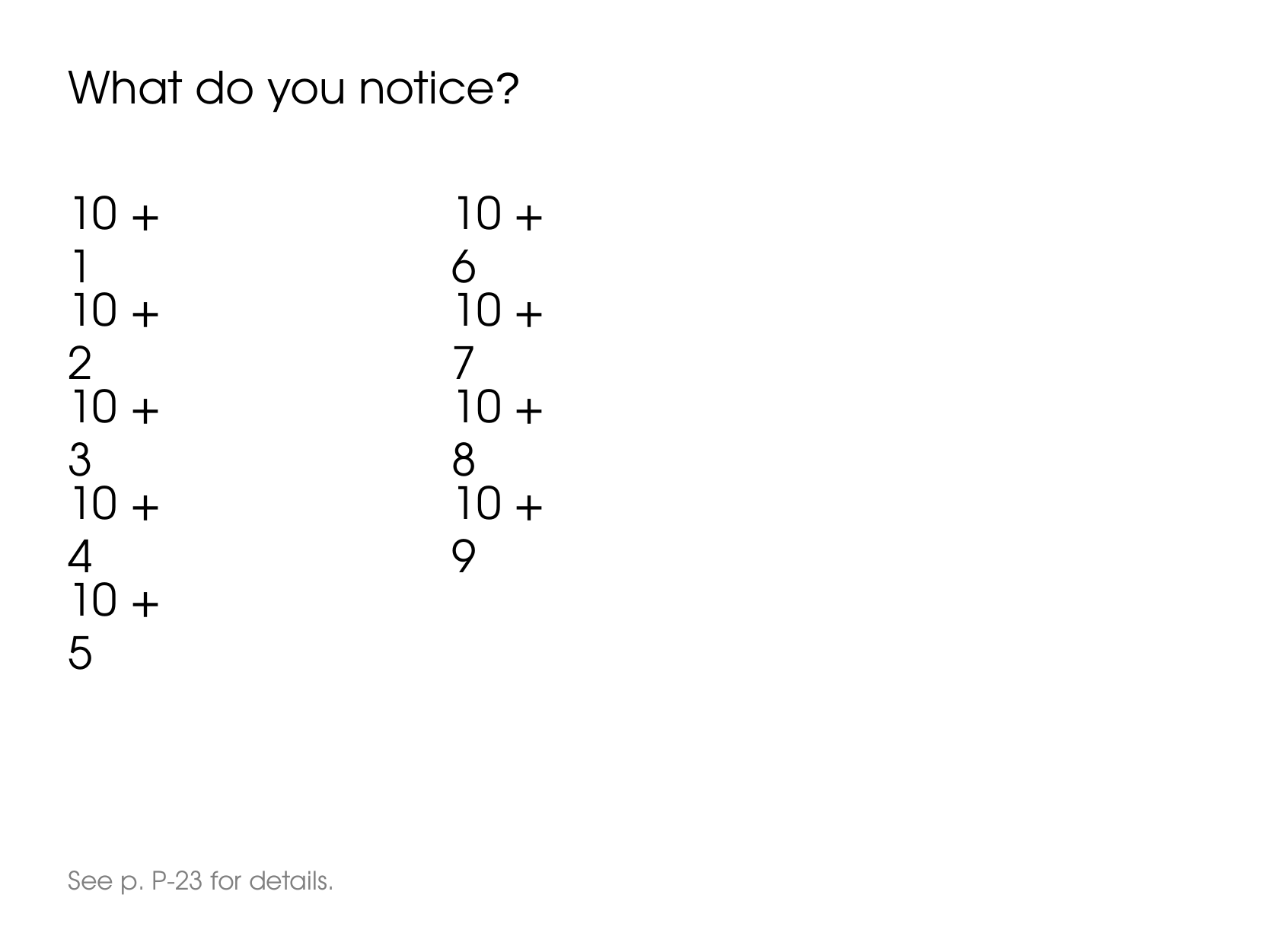

What do you notice?
10 + 1
10 + 6
10 + 2
10 + 7
10 + 3
10 + 8
10 + 4
10 + 9
10 + 5
See p. P-23 for details.